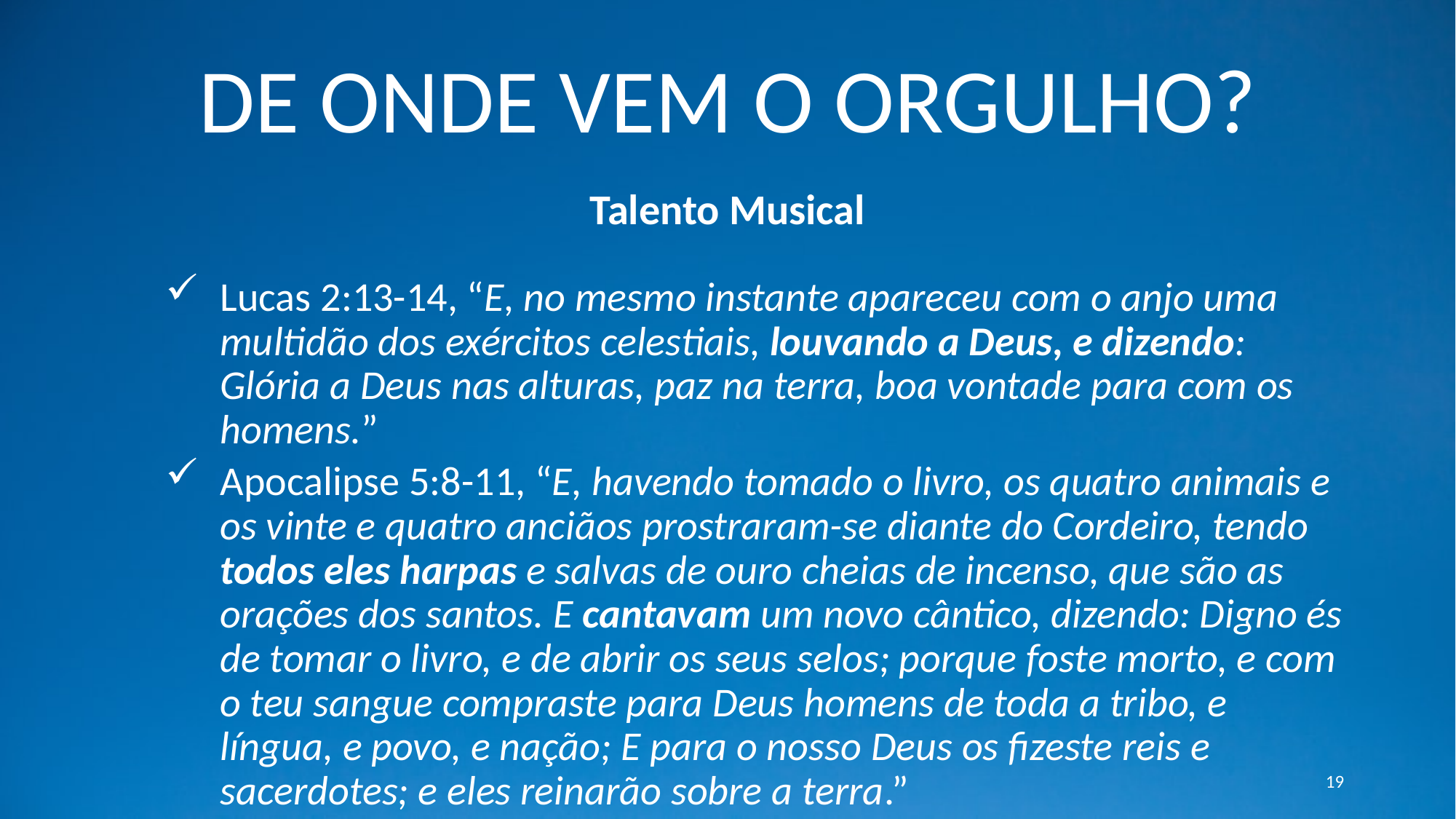

# DE ONDE VEM O ORGULHO?
Talento Musical

Lucas 2:13-14, “E, no mesmo instante apareceu com o anjo uma multidão dos exércitos celestiais, louvando a Deus, e dizendo: Glória a Deus nas alturas, paz na terra, boa vontade para com os homens.”
Apocalipse 5:8-11, “E, havendo tomado o livro, os quatro animais e os vinte e quatro anciãos prostraram-se diante do Cordeiro, tendo todos eles harpas e salvas de ouro cheias de incenso, que são as orações dos santos. E cantavam um novo cântico, dizendo: Digno és de tomar o livro, e de abrir os seus selos; porque foste morto, e com o teu sangue compraste para Deus homens de toda a tribo, e língua, e povo, e nação; E para o nosso Deus os fizeste reis e sacerdotes; e eles reinarão sobre a terra.”
19